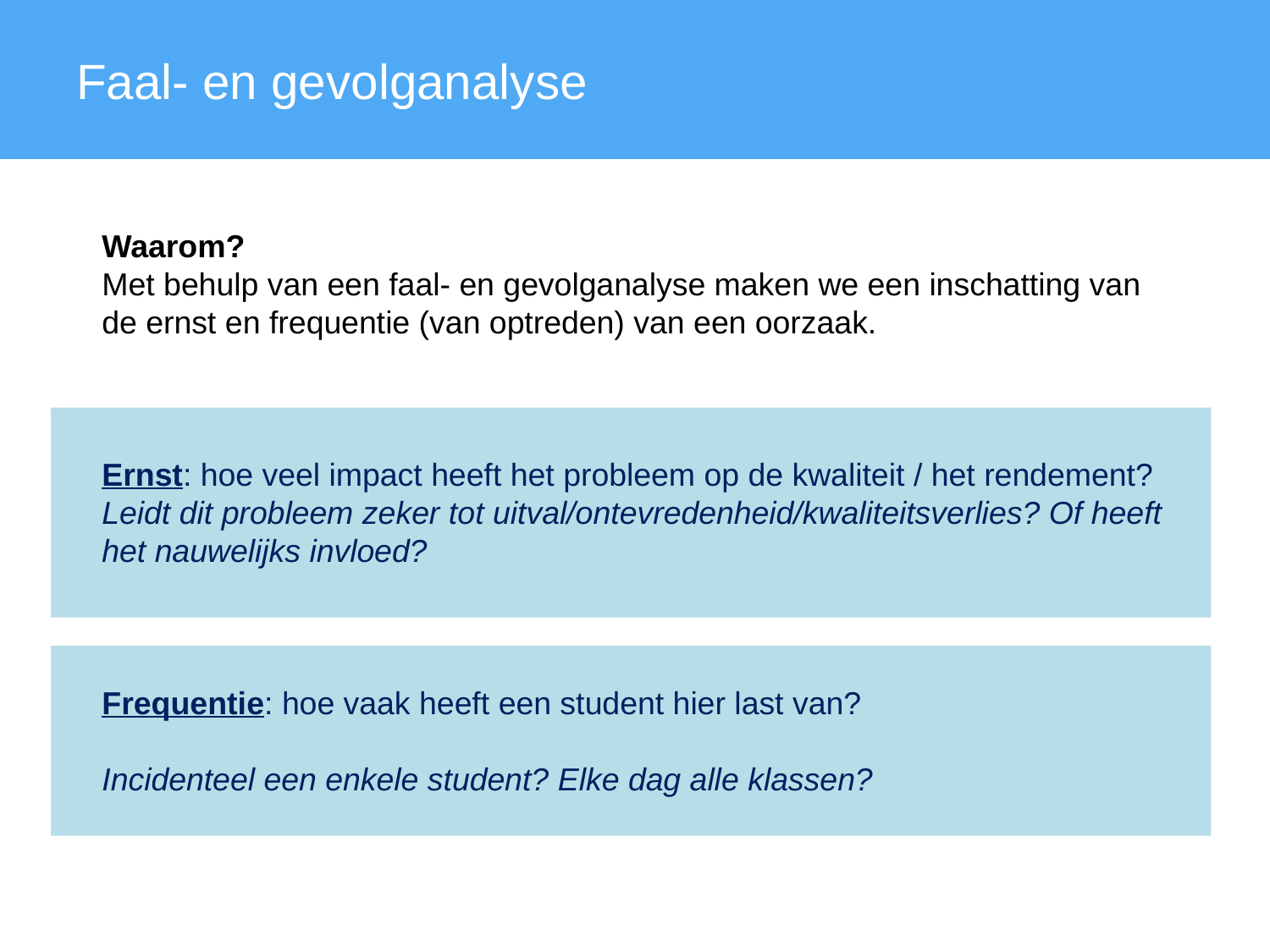

Faal- en gevolganalyse
Waarom?
Met behulp van een faal- en gevolganalyse maken we een inschatting van de ernst en frequentie (van optreden) van een oorzaak.

Ernst: hoe veel impact heeft het probleem op de kwaliteit / het rendement?
Leidt dit probleem zeker tot uitval/ontevredenheid/kwaliteitsverlies? Of heeft het nauwelijks invloed?

Frequentie: hoe vaak heeft een student hier last van?

Incidenteel een enkele student? Elke dag alle klassen?